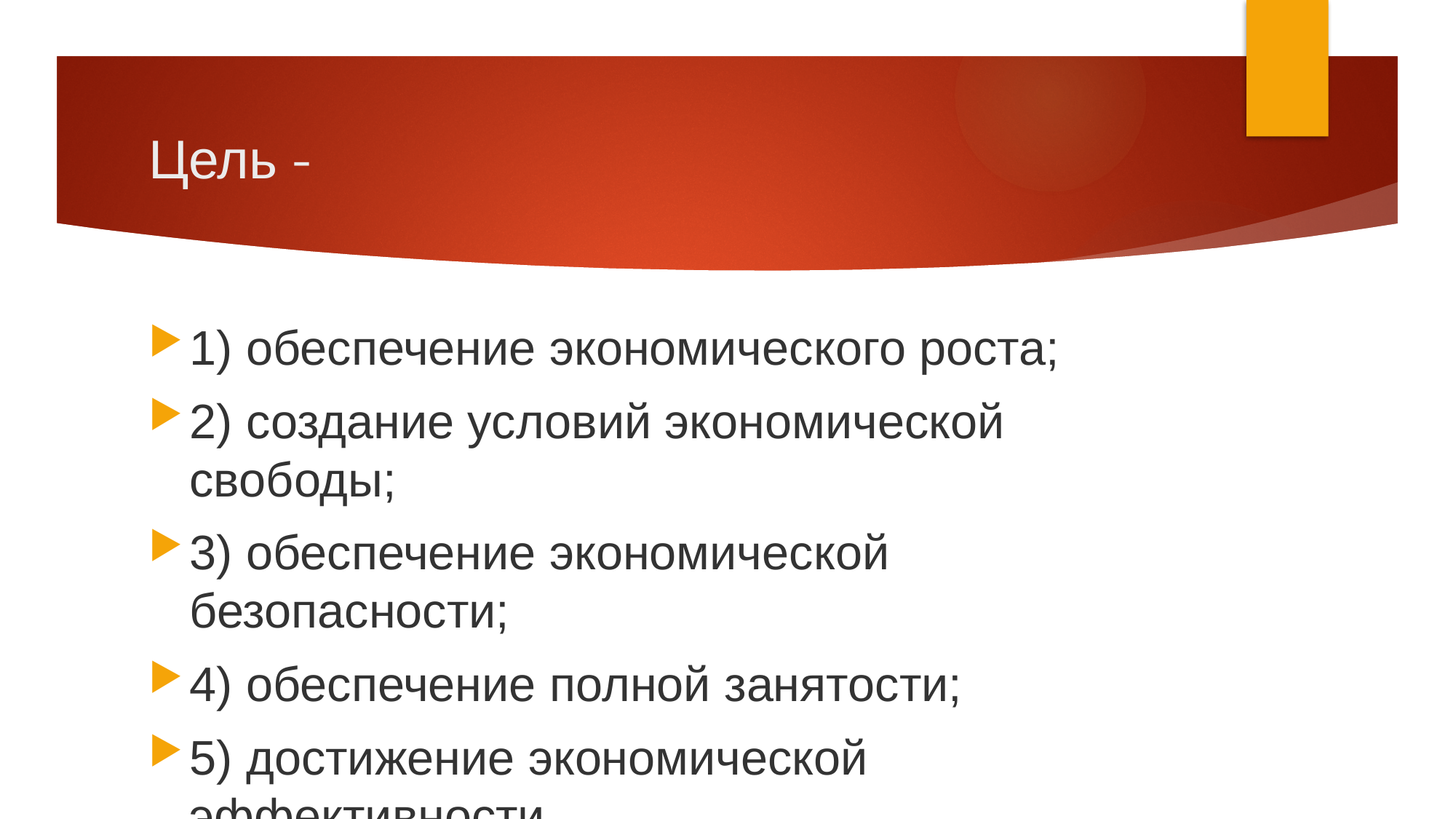

# Цель -
1) обеспечение экономического роста;
2) создание условий экономической свободы;
3) обеспечение экономической безопасности;
4) обеспечение полной занятости;
5) достижение экономической эффективности.